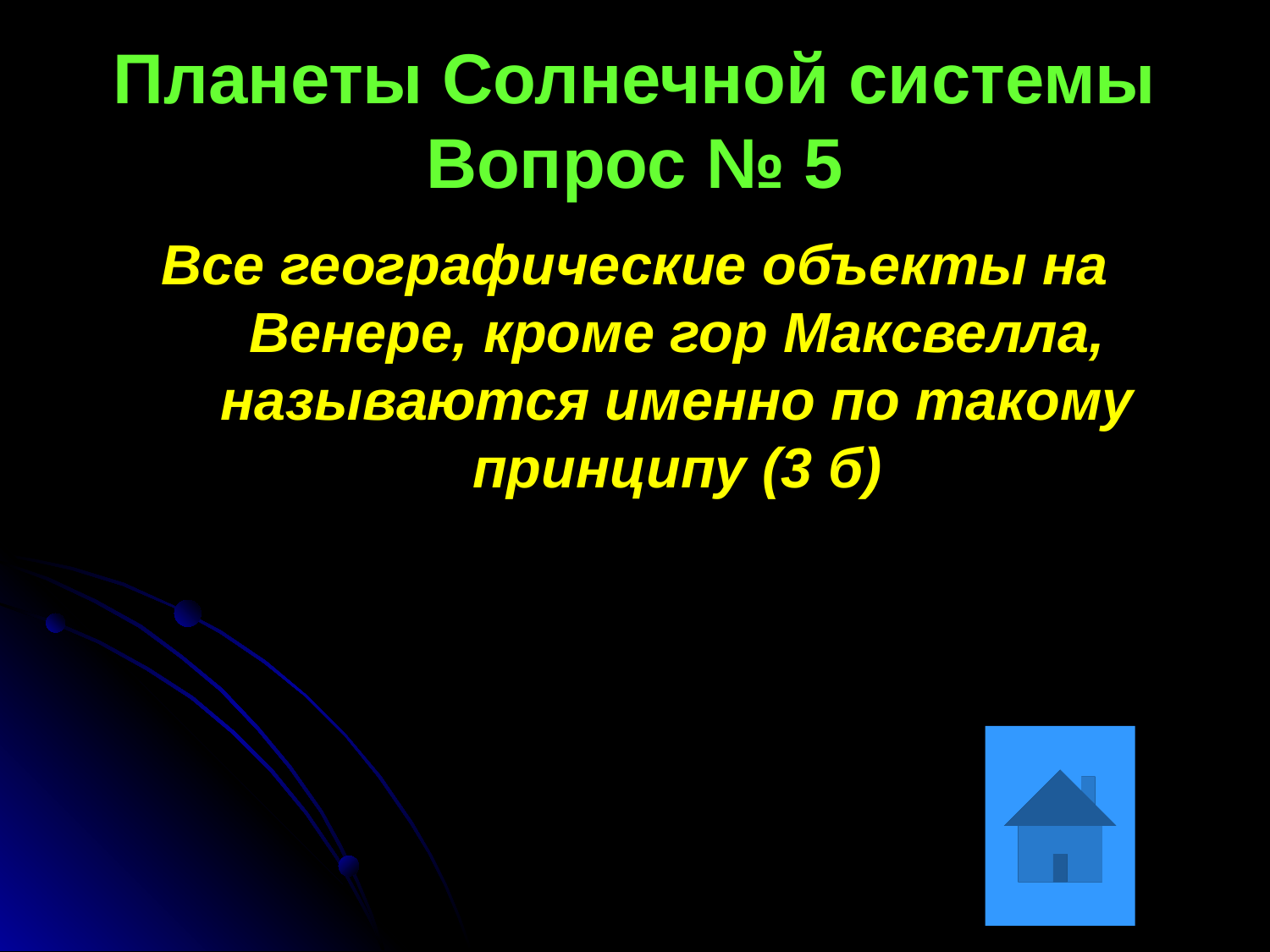

Планеты Солнечной системы Вопрос № 5
Все географические объекты на Венере, кроме гор Максвелла, называются именно по такому принципу (3 б)